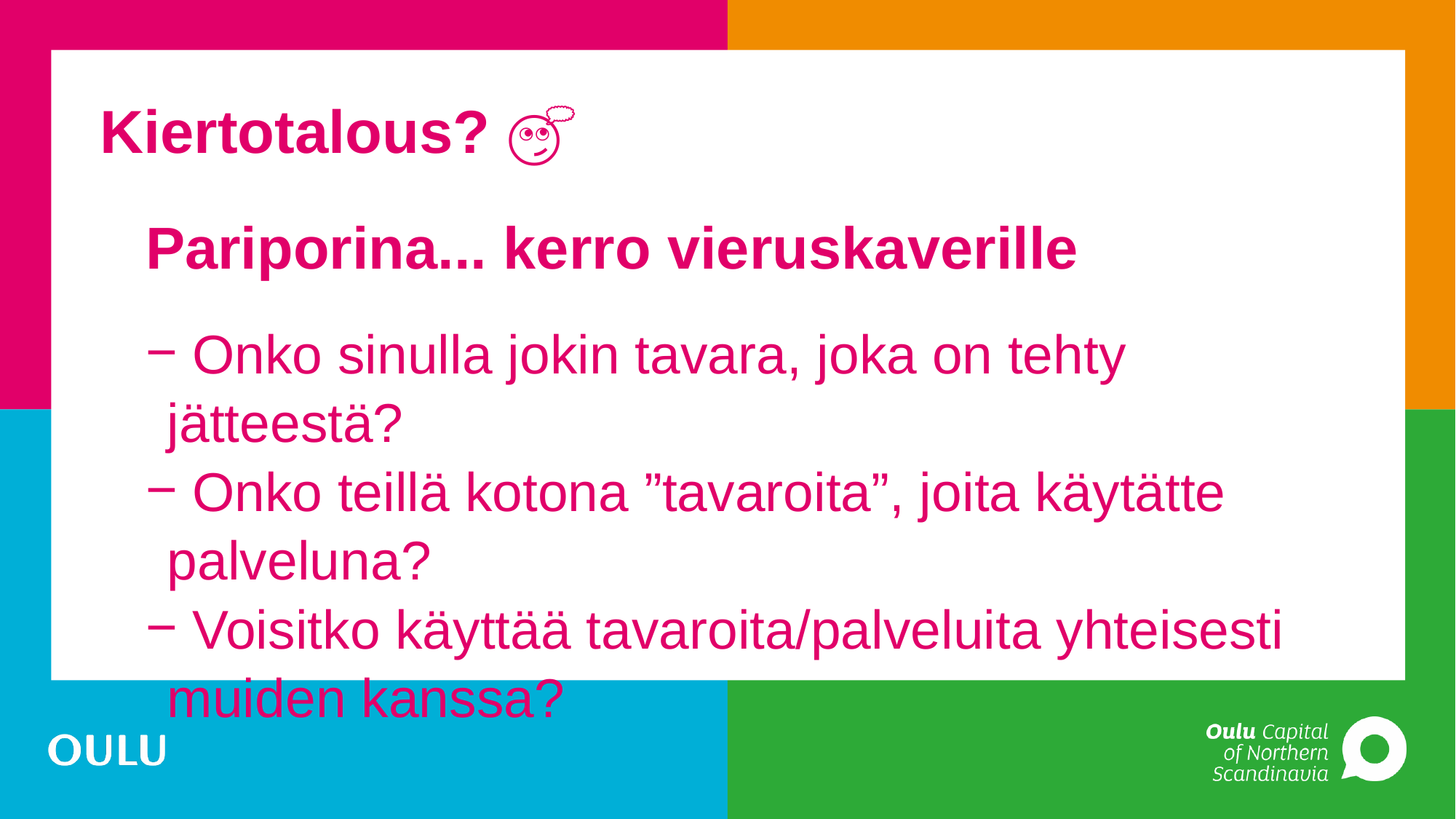

# Kiertotalous? 🤔
Pariporina... kerro vieruskaverille
 Onko sinulla jokin tavara, joka on tehty jätteestä?
 Onko teillä kotona ”tavaroita”, joita käytätte palveluna?
 Voisitko käyttää tavaroita/palveluita yhteisesti muiden kanssa?